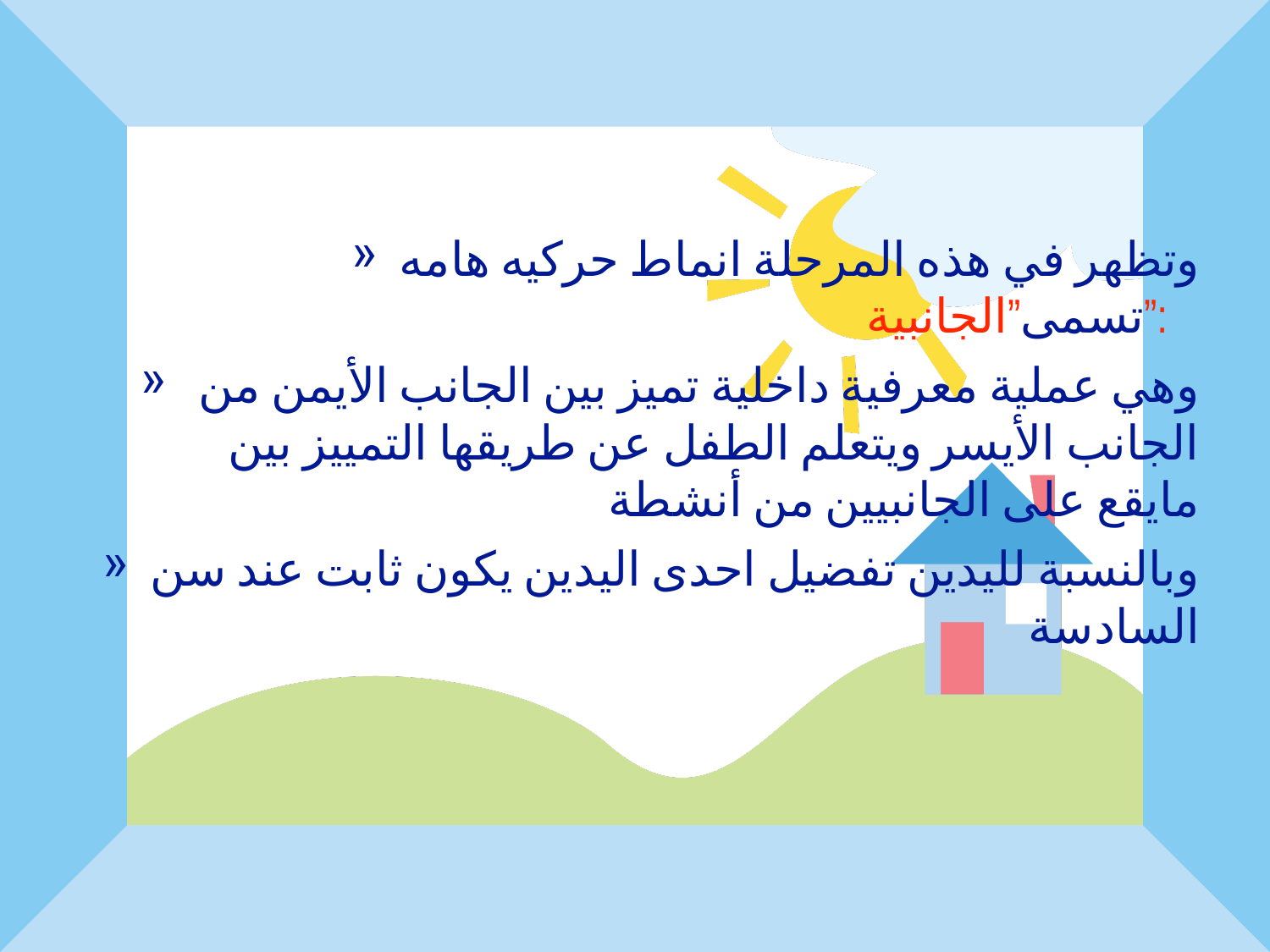

وتظهر في هذه المرحلة انماط حركيه هامه تسمى”الجانبية”:
 وهي عملية معرفية داخلية تميز بين الجانب الأيمن من الجانب الأيسر ويتعلم الطفل عن طريقها التمييز بين مايقع على الجانبيين من أنشطة
وبالنسبة لليدين تفضيل احدى اليدين يكون ثابت عند سن السادسة